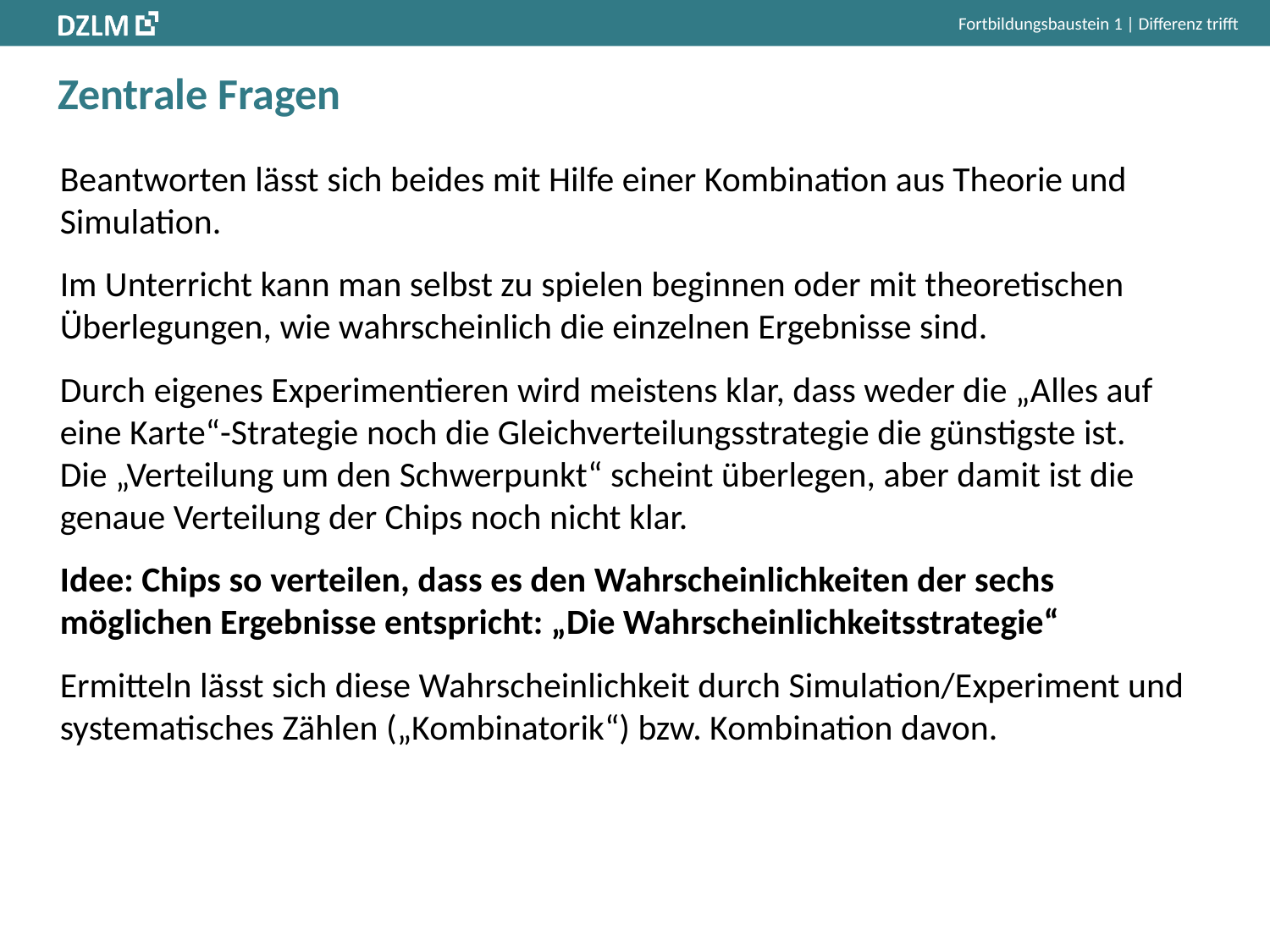

Fortbildungsbaustein 1 | Differenz trifft

# Zentrale Fragen
Beantworten lässt sich beides mit Hilfe einer Kombination aus Theorie und Simulation.
Im Unterricht kann man selbst zu spielen beginnen oder mit theoretischen Überlegungen, wie wahrscheinlich die einzelnen Ergebnisse sind.
Durch eigenes Experimentieren wird meistens klar, dass weder die „Alles auf eine Karte“-Strategie noch die Gleichverteilungsstrategie die günstigste ist.
Die „Verteilung um den Schwerpunkt“ scheint überlegen, aber damit ist die genaue Verteilung der Chips noch nicht klar.
Idee: Chips so verteilen, dass es den Wahrscheinlichkeiten der sechs möglichen Ergebnisse entspricht: „Die Wahrscheinlichkeitsstrategie“
Ermitteln lässt sich diese Wahrscheinlichkeit durch Simulation/Experiment und systematisches Zählen („Kombinatorik“) bzw. Kombination davon.